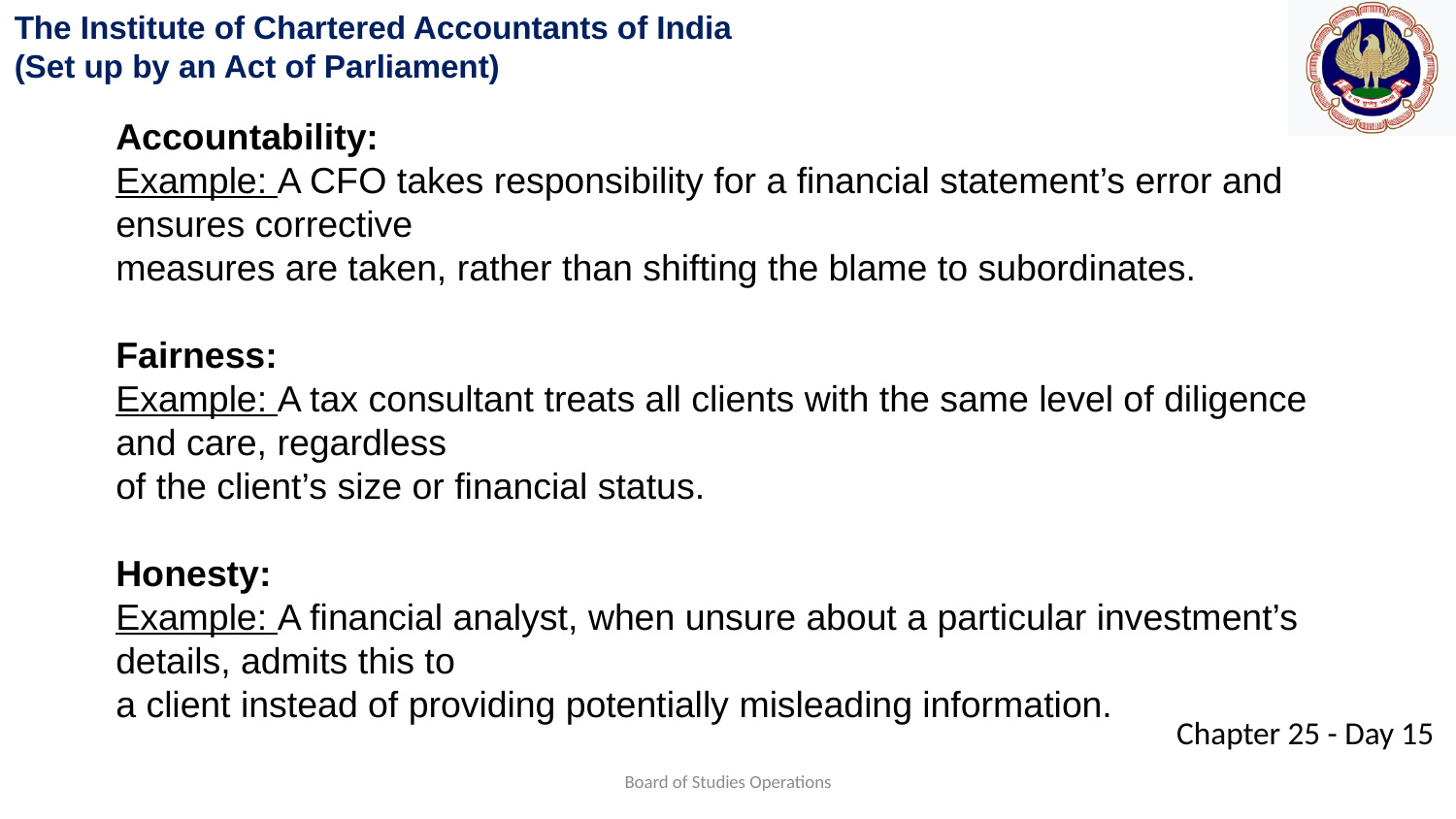

Accountability:
Example: A CFO takes responsibility for a financial statement’s error and ensures corrective
measures are taken, rather than shifting the blame to subordinates.

Fairness:
Example: A tax consultant treats all clients with the same level of diligence and care, regardless
of the client’s size or financial status.

Honesty:
Example: A financial analyst, when unsure about a particular investment’s details, admits this to
a client instead of providing potentially misleading information.

Board of Studies Operations